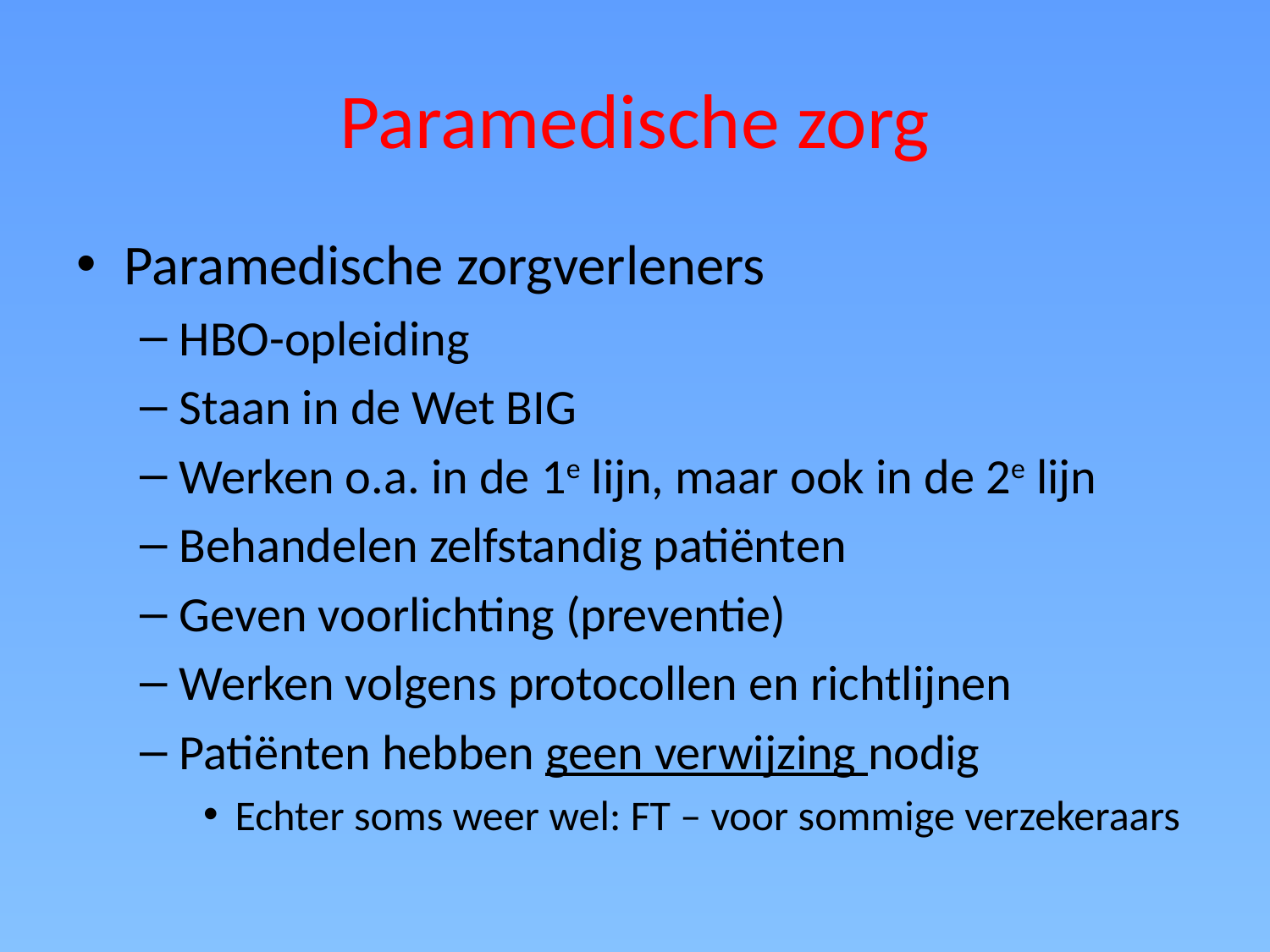

# Paramedische zorg
Paramedische zorgverleners
HBO-opleiding
Staan in de Wet BIG
Werken o.a. in de 1e lijn, maar ook in de 2e lijn
Behandelen zelfstandig patiënten
Geven voorlichting (preventie)
Werken volgens protocollen en richtlijnen
Patiënten hebben geen verwijzing nodig
Echter soms weer wel: FT – voor sommige verzekeraars